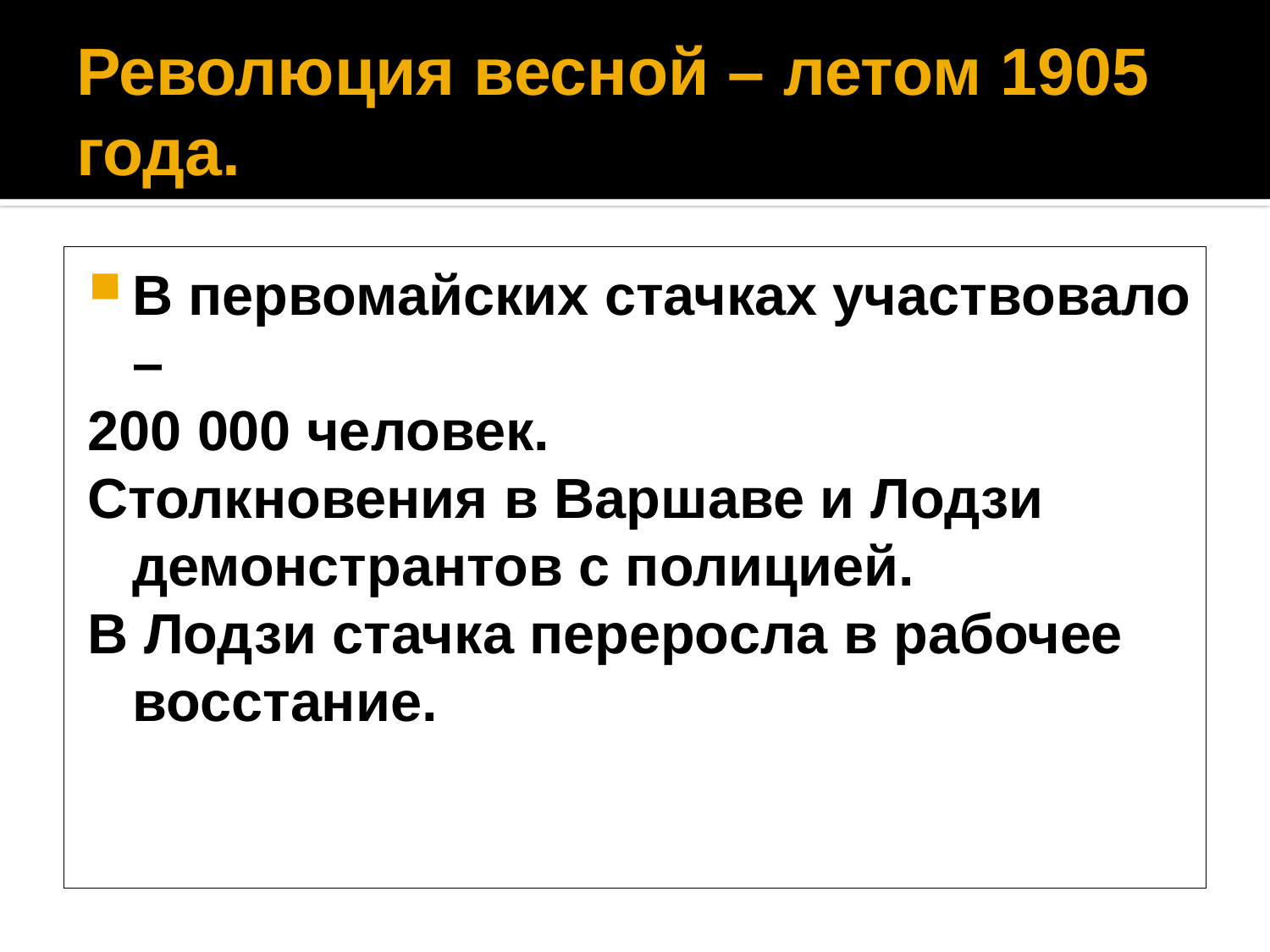

# Революция весной – летом 1905 года.
В первомайских стачках участвовало –
200 000 человек.
Столкновения в Варшаве и Лодзи демонстрантов с полицией.
В Лодзи стачка переросла в рабочее восстание.